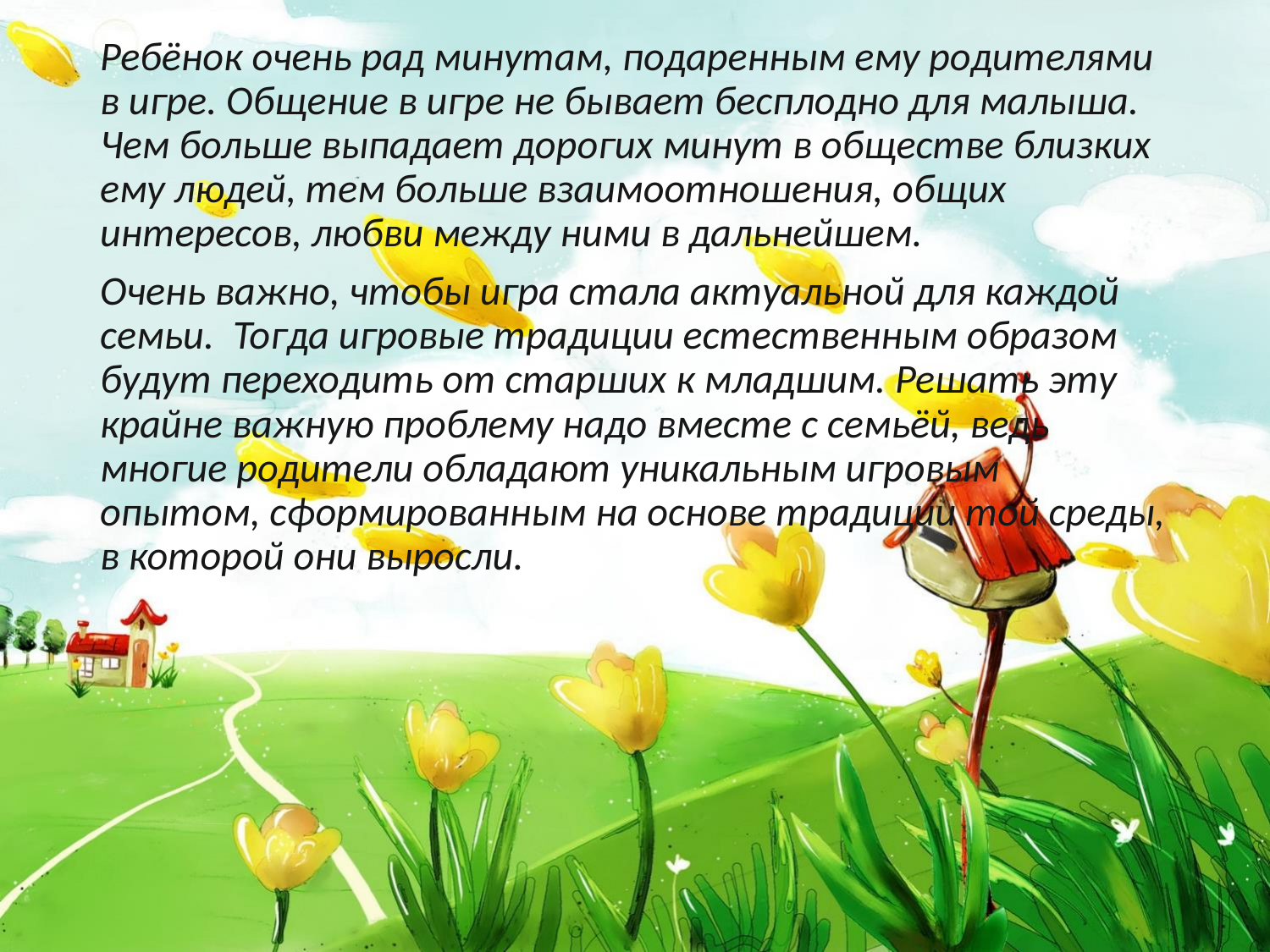

Ребёнок очень рад минутам, подаренным ему родителями в игре. Общение в игре не бывает бесплодно для малыша. Чем больше выпадает дорогих минут в обществе близких ему людей, тем больше взаимоотношения, общих интересов, любви между ними в дальнейшем.
Очень важно, чтобы игра стала актуальной для каждой семьи.  Тогда игровые традиции естественным образом будут переходить от старших к младшим. Решать эту крайне важную проблему надо вместе с семьёй, ведь многие родители обладают уникальным игровым опытом, сформированным на основе традиции той среды, в которой они выросли.